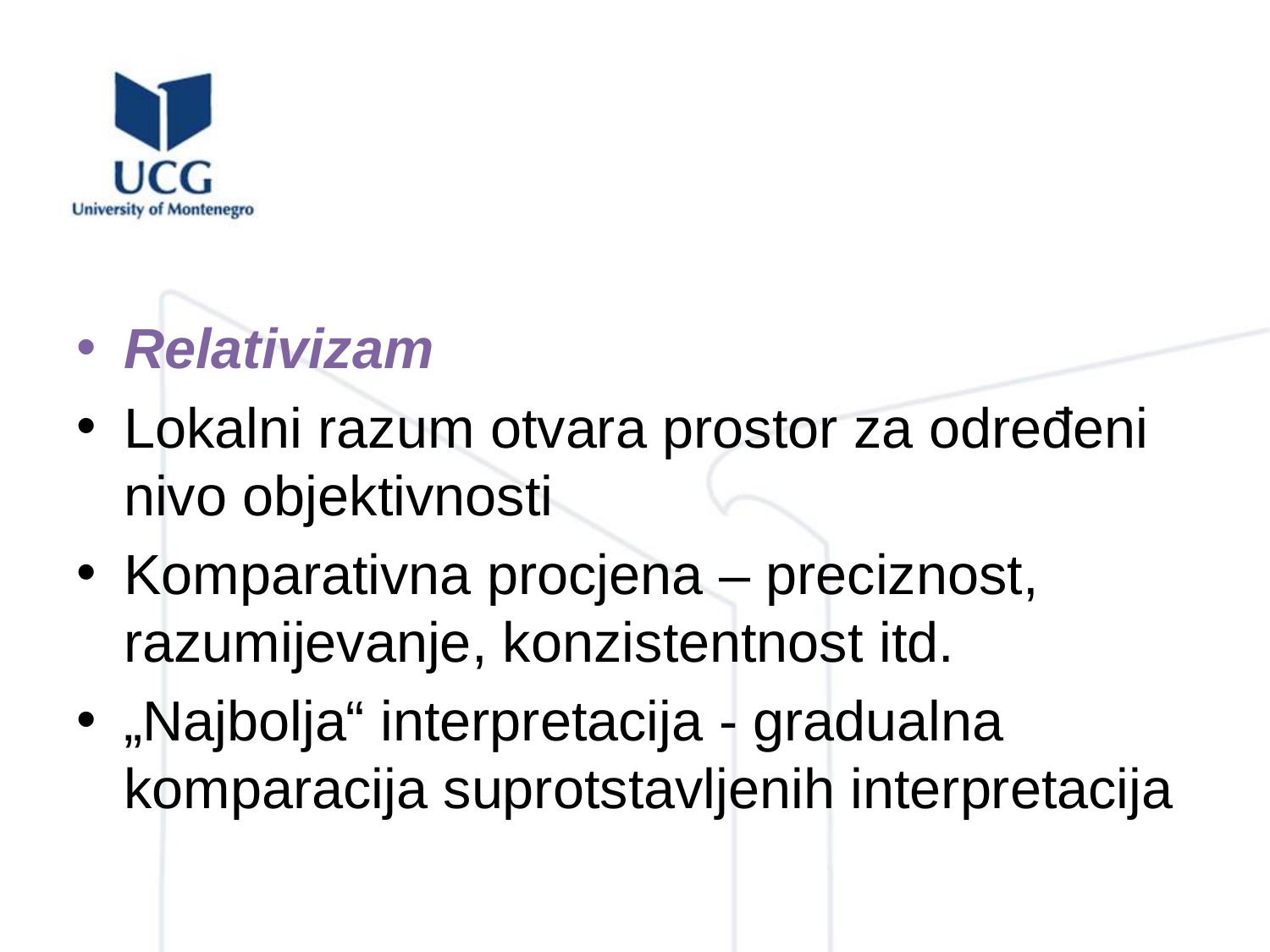

#
Relativizam
Lokalni razum otvara prostor za određeni nivo objektivnosti
Komparativna procjena – preciznost, razumijevanje, konzistentnost itd.
„Najbolja“ interpretacija - gradualna komparacija suprotstavljenih interpretacija